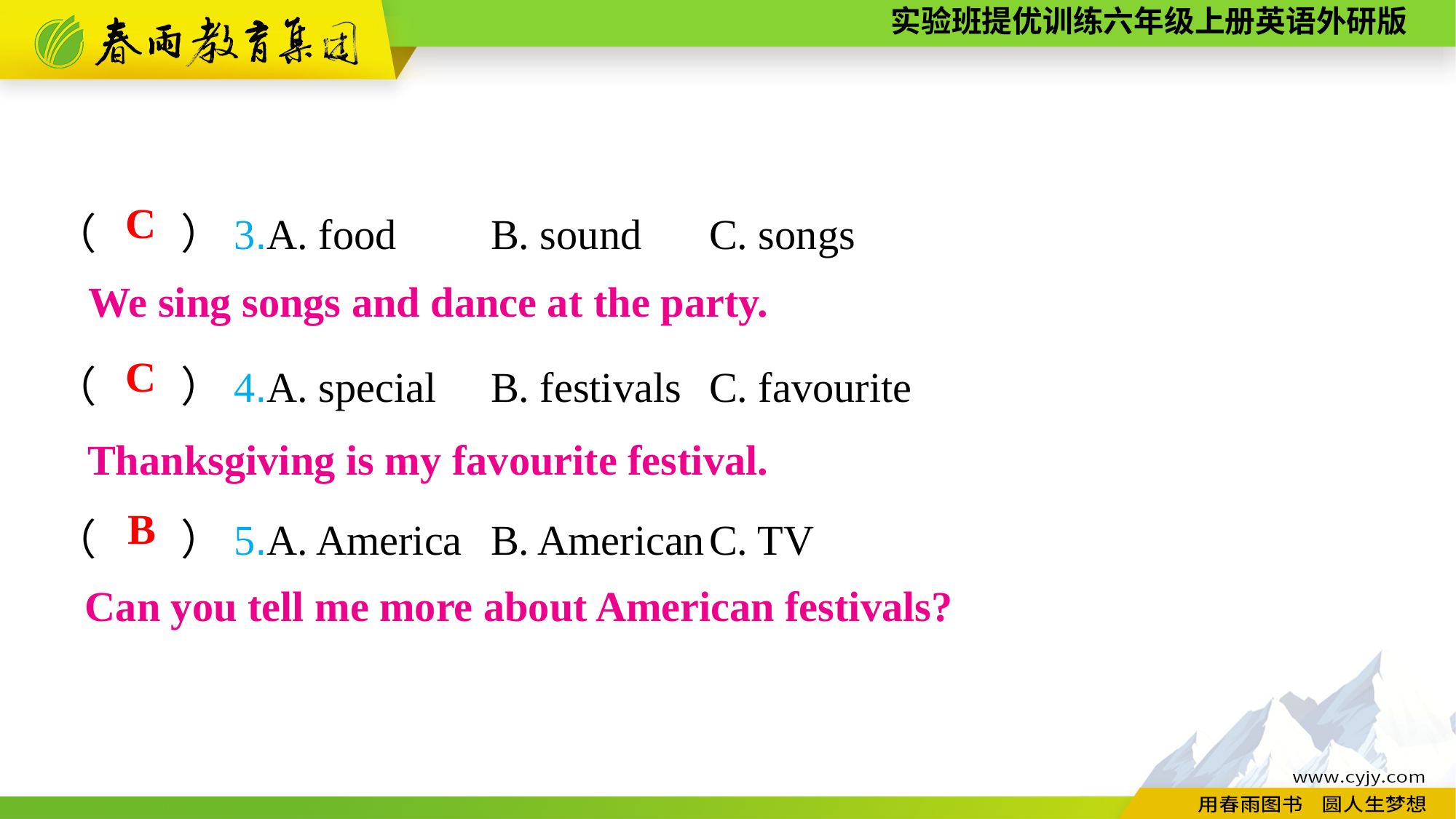

（　　）3.A. food	B. sound	C. songs

（　　）4.A. special	B. festivals	C. favourite

（　　）5.A. America	B. American	C. TV
C
We sing songs and dance at the party.
C
Thanksgiving is my favourite festival.
B
Can you tell me more about American festivals?